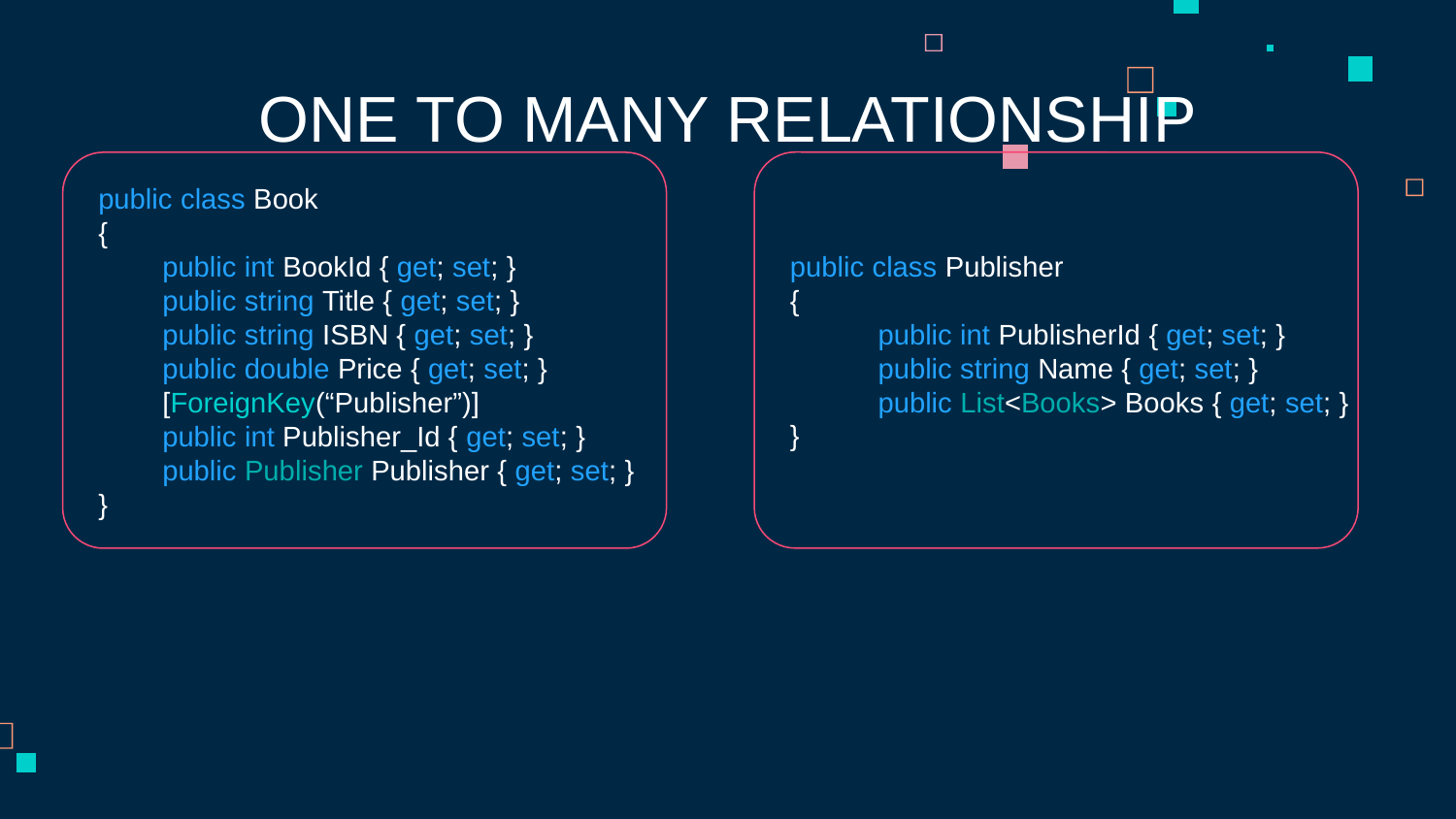

ONE TO MANY RELATIONSHIP
public class Publisher
{
           public int PublisherId { get; set; }
           public string Name { get; set; }
           public List<Books> Books { get; set; }
}
public class Book
{
        public int BookId { get; set; }
        public string Title { get; set; }
        public string ISBN { get; set; }
        public double Price { get; set; }
        [ForeignKey(“Publisher”)]
        public int Publisher_Id { get; set; }
        public Publisher Publisher { get; set; }
}